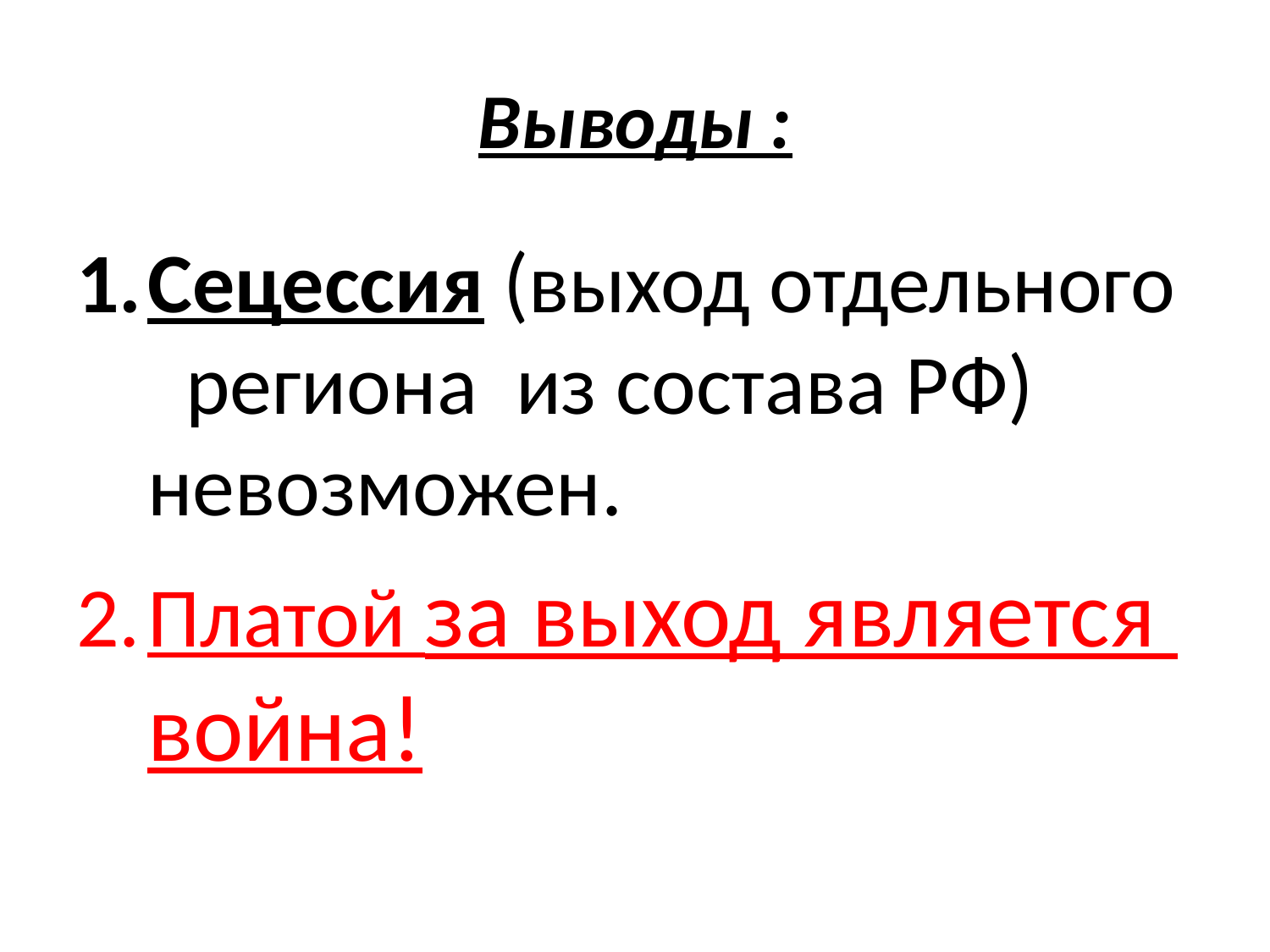

# Выводы :
Сецессия (выход отдельного   региона  из состава РФ)  невозможен.
Платой за выход является  война!